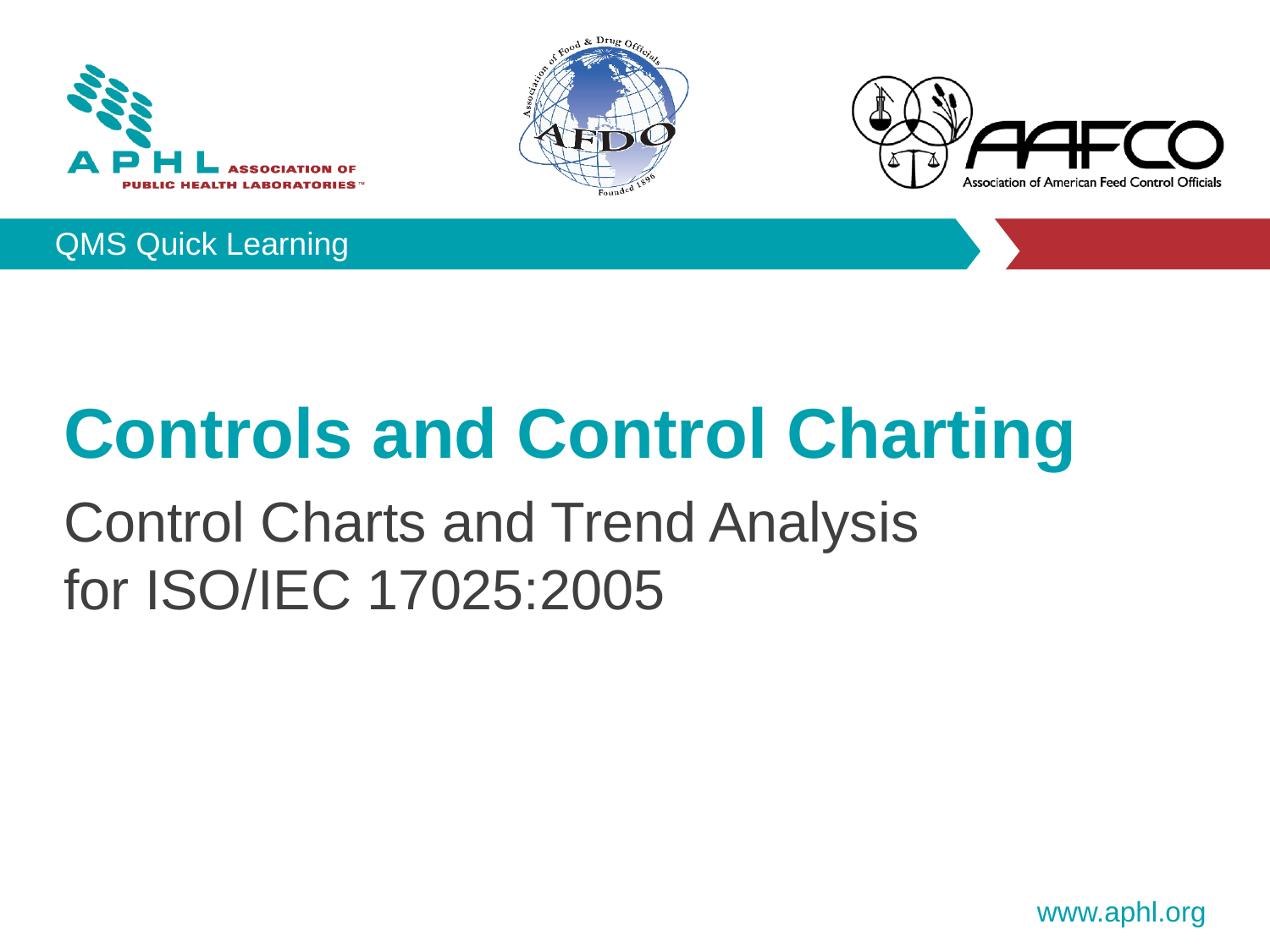

# Controls and Control Charting
Control Charts and Trend Analysis for ISO/IEC 17025:2005